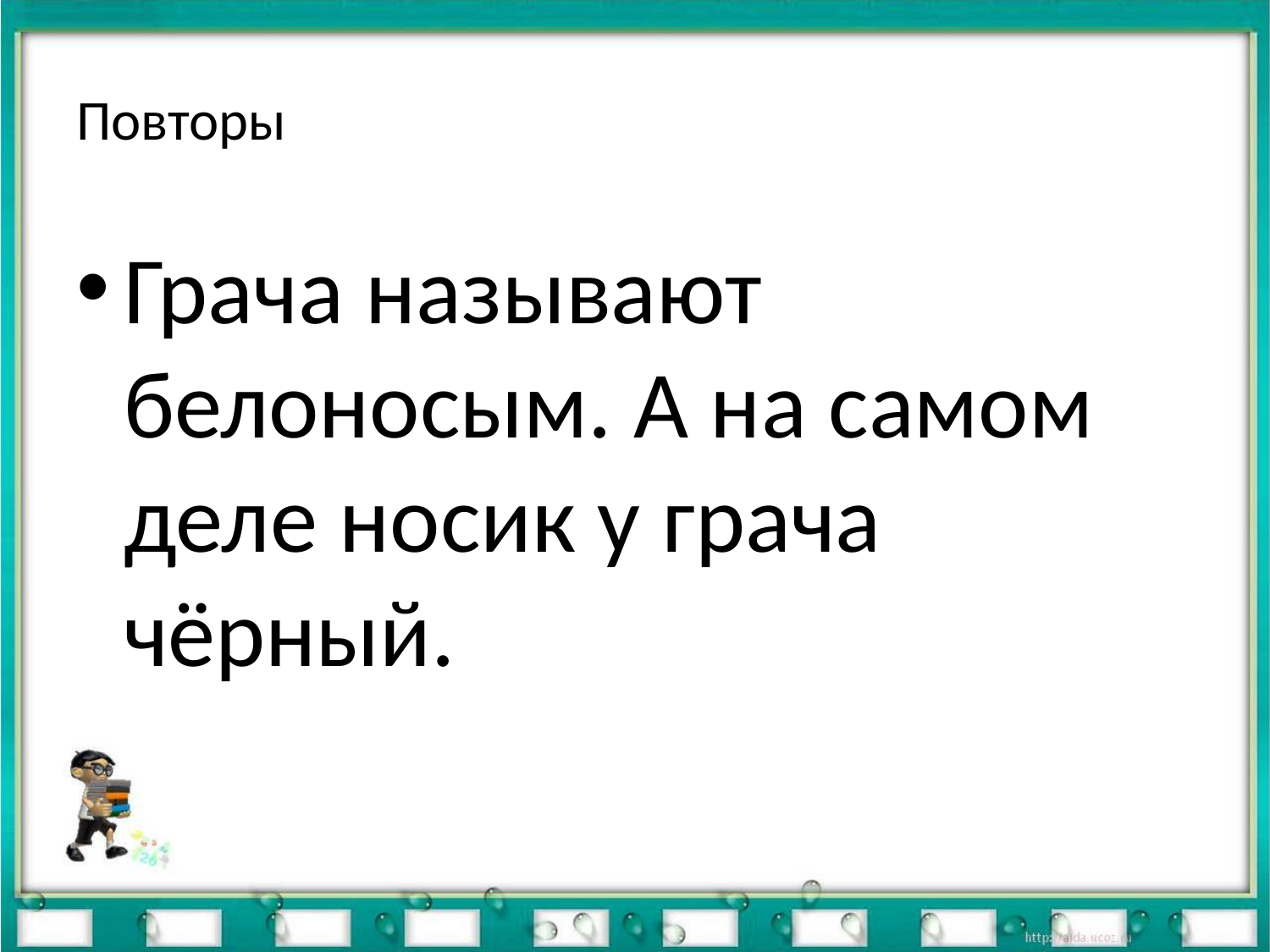

# Повторы
Грача называют белоносым. А на самом деле носик у грача чёрный.